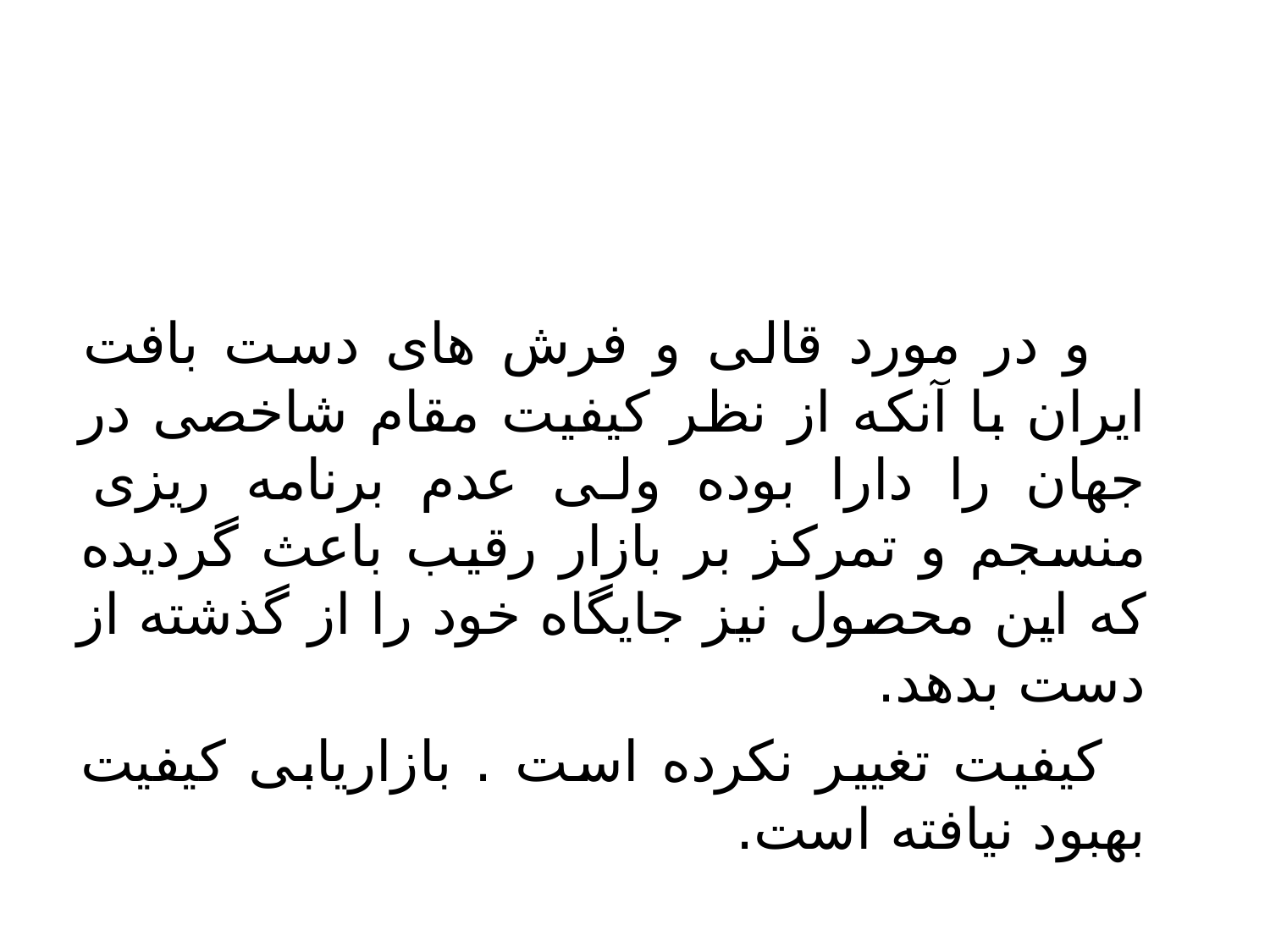

#

    و در مورد قالی و فرش های دست بافت ایران با آنکه از نظر کیفیت مقام شاخصی در جهان را دارا بوده ولی عدم برنامه ریزی منسجم و تمرکز بر بازار رقیب باعث گردیده که این محصول نیز جایگاه خود را از گذشته از دست بدهد.
    کیفیت تغییر نکرده است . بازاریابی کیفیت بهبود نیافته است.